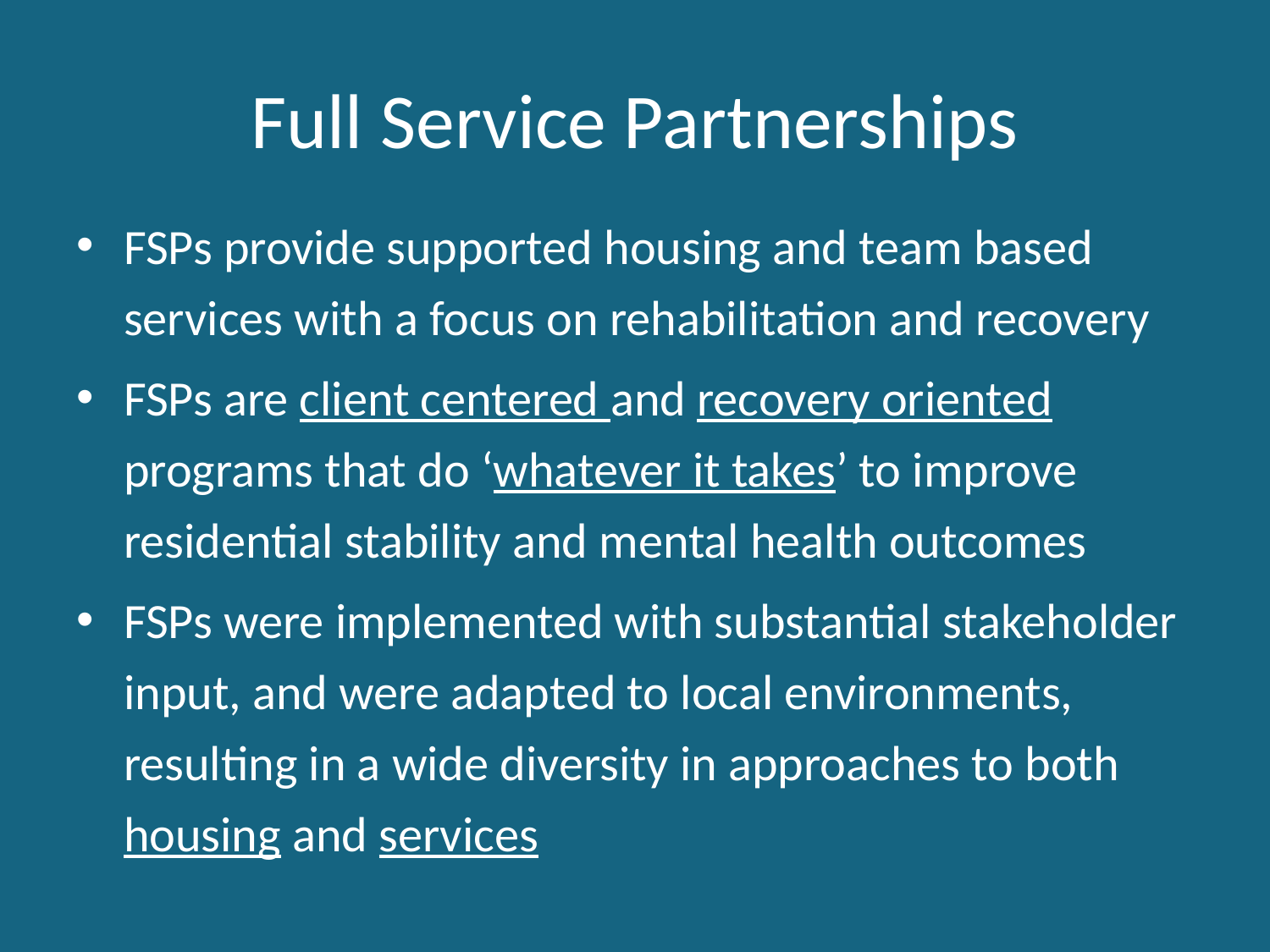

# Full Service Partnerships
FSPs provide supported housing and team based services with a focus on rehabilitation and recovery
FSPs are client centered and recovery oriented programs that do ‘whatever it takes’ to improve residential stability and mental health outcomes
FSPs were implemented with substantial stakeholder input, and were adapted to local environments, resulting in a wide diversity in approaches to both housing and services